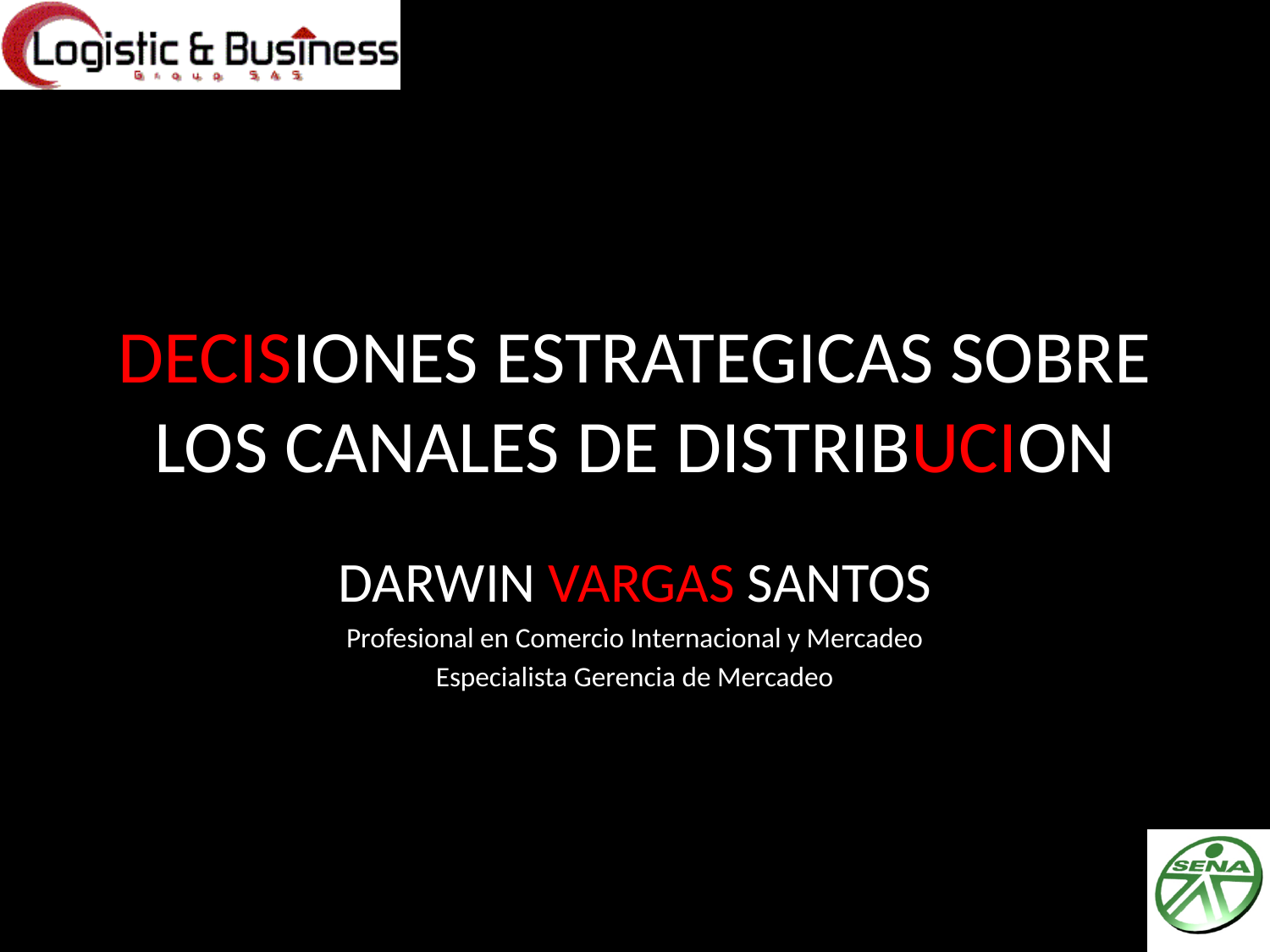

# DECISIONES ESTRATEGICAS SOBRE LOS CANALES DE DISTRIBUCION
DARWIN VARGAS SANTOS
Profesional en Comercio Internacional y Mercadeo
Especialista Gerencia de Mercadeo